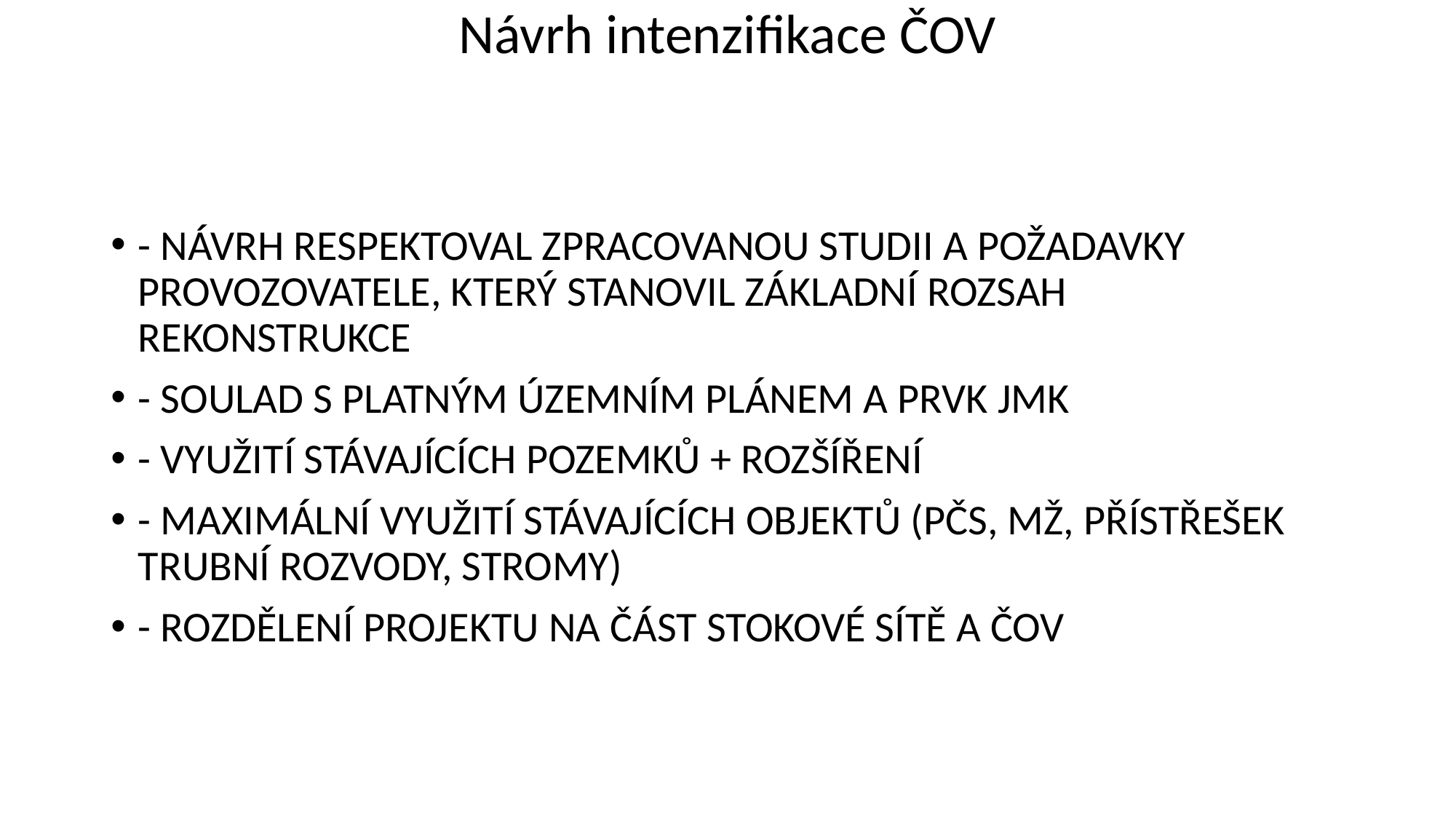

# Návrh intenzifikace ČOV
- NÁVRH RESPEKTOVAL ZPRACOVANOU STUDII A POŽADAVKY PROVOZOVATELE, KTERÝ STANOVIL ZÁKLADNÍ ROZSAH REKONSTRUKCE
- SOULAD S PLATNÝM ÚZEMNÍM PLÁNEM A PRVK JMK
- VYUŽITÍ STÁVAJÍCÍCH POZEMKŮ + ROZŠÍŘENÍ
- MAXIMÁLNÍ VYUŽITÍ STÁVAJÍCÍCH OBJEKTŮ (PČS, MŽ, PŘÍSTŘEŠEK TRUBNÍ ROZVODY, STROMY)
- ROZDĚLENÍ PROJEKTU NA ČÁST STOKOVÉ SÍTĚ A ČOV